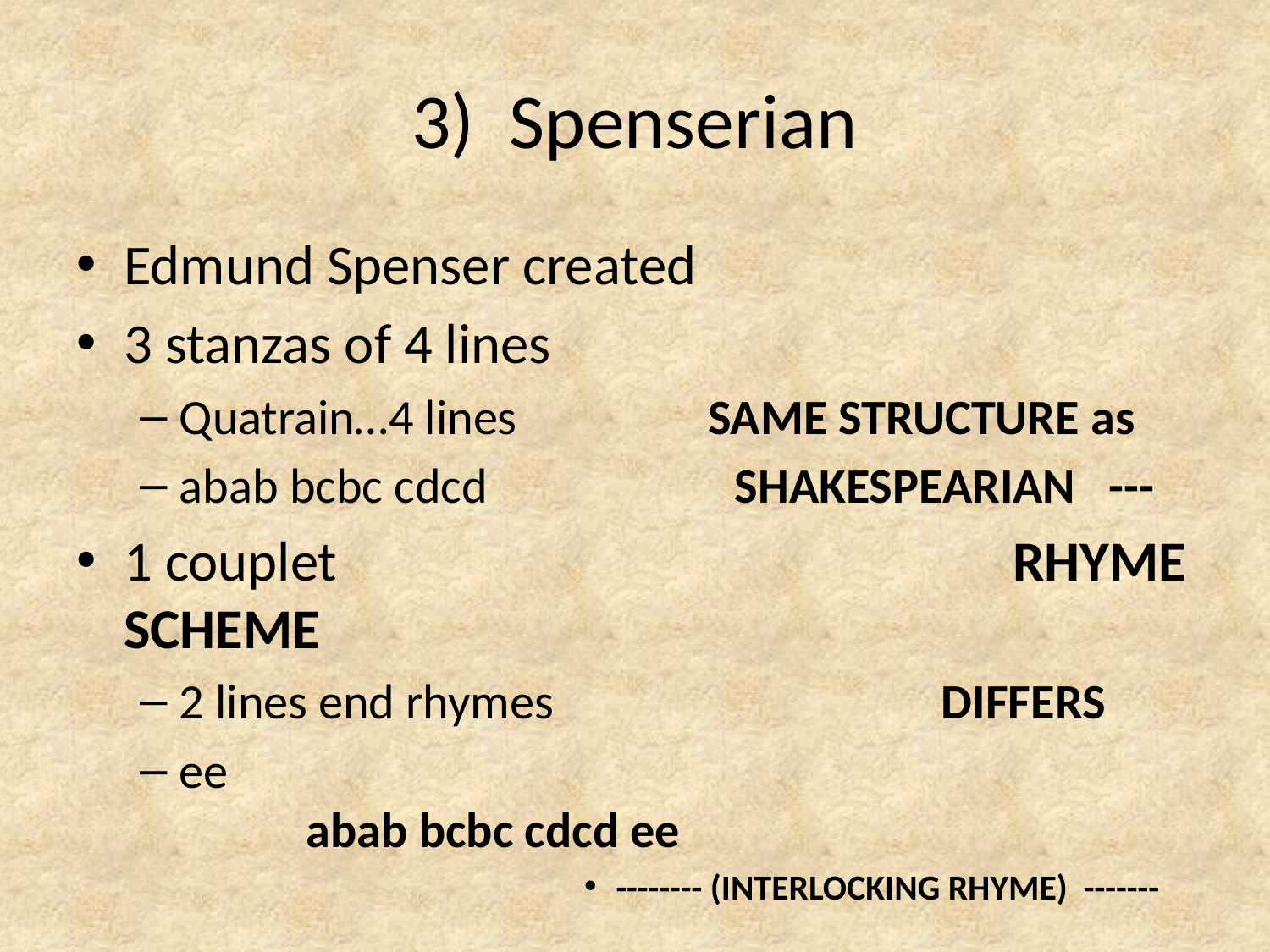

# 3)  Spenserian
Edmund Spenser created
3 stanzas of 4 lines
Quatrain…4 lines                 SAME STRUCTURE as
abab bcbc cdcd                      SHAKESPEARIAN   ---
1 couplet						RHYME SCHEME
2 lines end rhymes				DIFFERS
ee								abab bcbc cdcd ee
-------- (INTERLOCKING RHYME)  -------